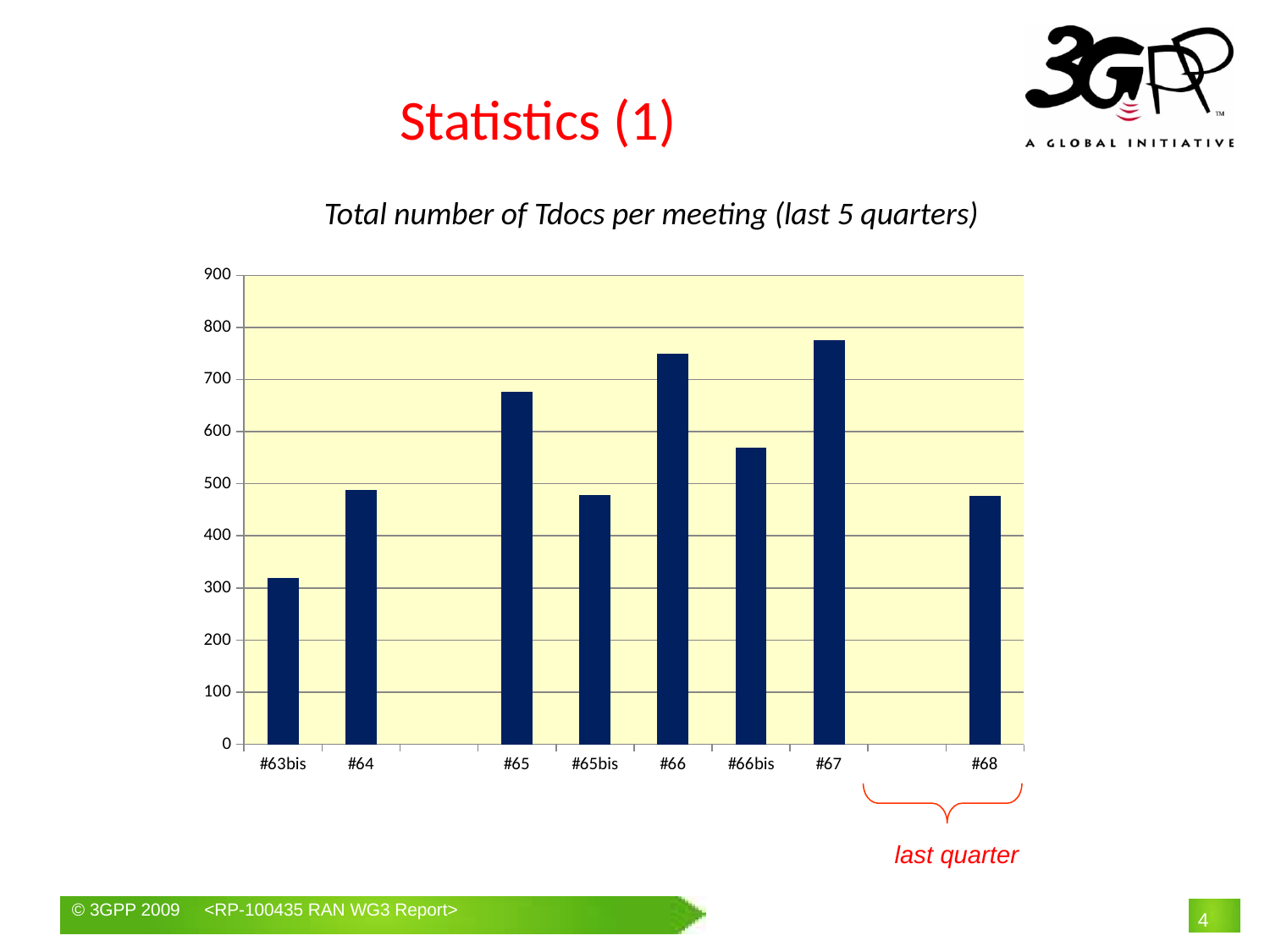

# Statistics (1)
Total number of Tdocs per meeting (last 5 quarters)

### Chart

| Category |  |
|---|---|
| #63bis | 319.0 |
| #64 | 488.0 |
|  | None |
| #65 | 676.0 |
| #65bis | 478.0 |
| #66 | 750.0 |
| #66bis | 570.0 |
| #67 | 775.0 |
|  | None |
| #68 | 477.0 |
last quarter
4